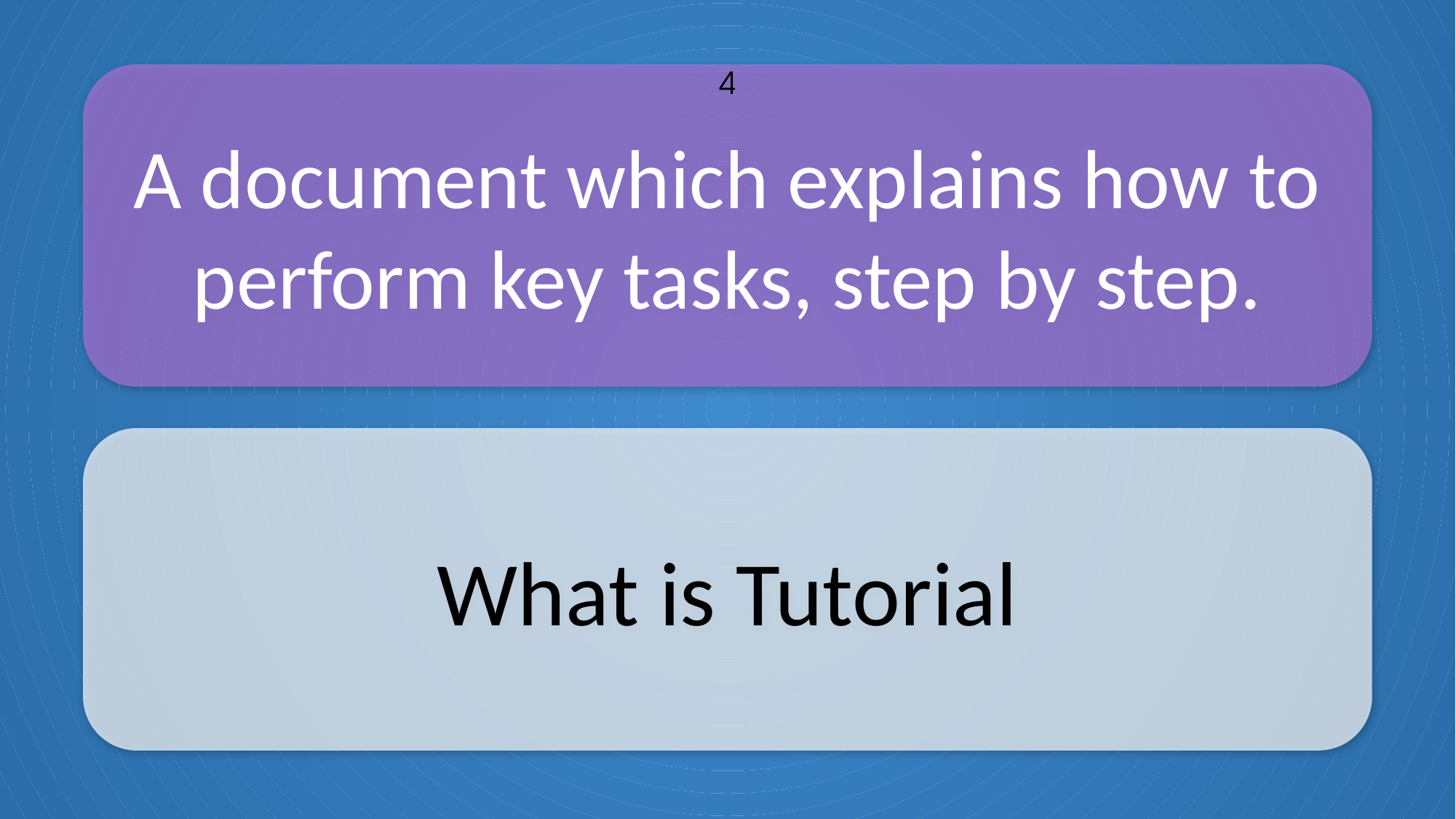

A document which explains how to perform key tasks, step by step.
4
What is Tutorial